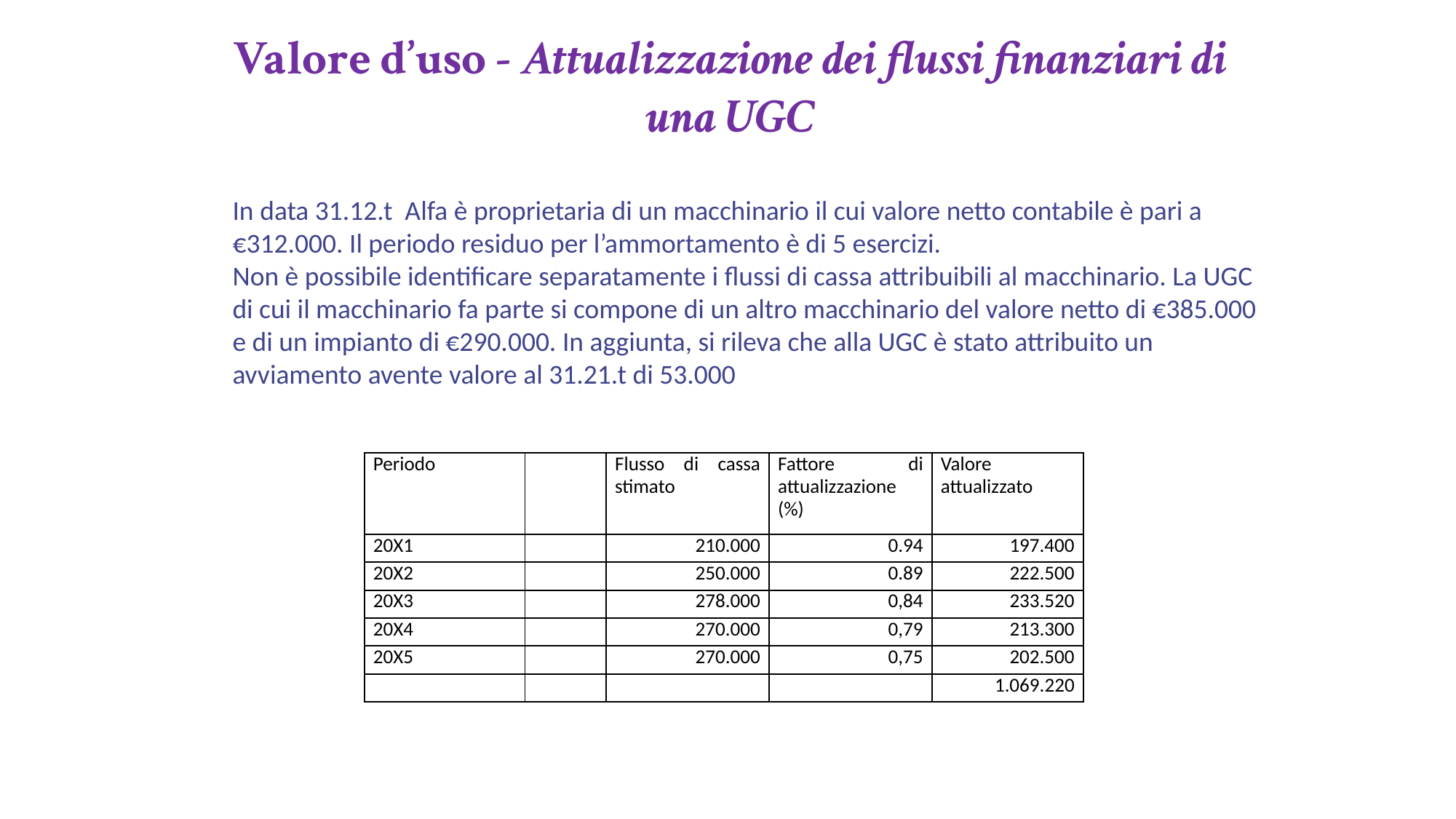

Valore d’uso - Attualizzazione dei flussi finanziari di una UGC

In data 31.12.t  Alfa è proprietaria di un macchinario il cui valore netto contabile è pari a €312.000. Il periodo residuo per l’ammortamento è di 5 esercizi.
Non è possibile identificare separatamente i flussi di cassa attribuibili al macchinario. La UGC di cui il macchinario fa parte si compone di un altro macchinario del valore netto di €385.000 e di un impianto di €290.000. In aggiunta, si rileva che alla UGC è stato attribuito un avviamento avente valore al 31.21.t di 53.000
| Periodo |  | Flusso di cassa stimato | Fattore di attualizzazione (%) | Valore attualizzato |
| --- | --- | --- | --- | --- |
| 20X1 |  | 210.000 | 0.94 | 197.400 |
| 20X2 |  | 250.000 | 0.89 | 222.500 |
| 20X3 |  | 278.000 | 0,84 | 233.520 |
| 20X4 |  | 270.000 | 0,79 | 213.300 |
| 20X5 |  | 270.000 | 0,75 | 202.500 |
|  |  |  |  | 1.069.220 |